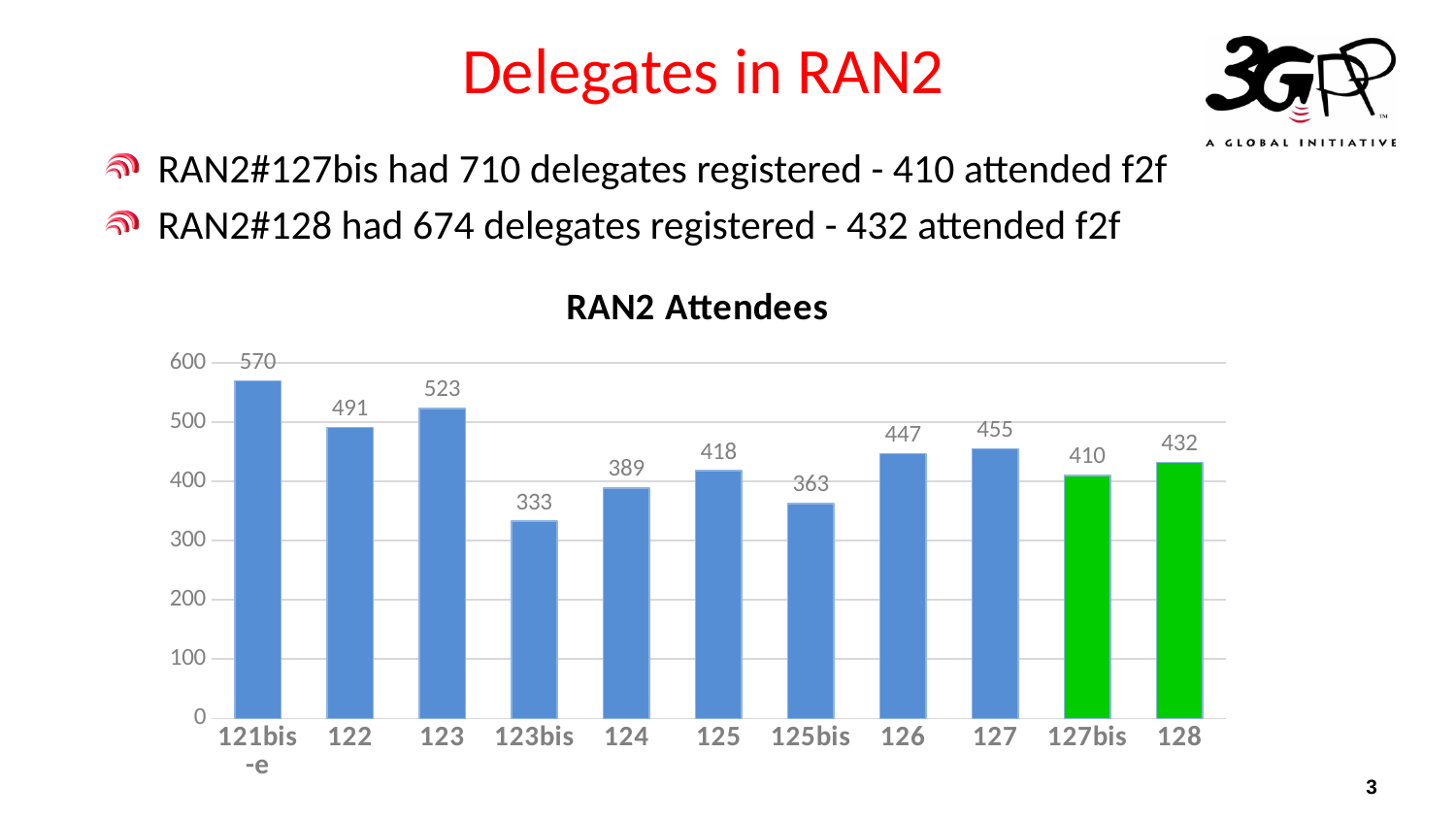

# Delegates in RAN2
RAN2#127bis had 710 delegates registered - 410 attended f2f
RAN2#128 had 674 delegates registered - 432 attended f2f

### Chart: RAN2 Attendees

| Category | Attendees |
|---|---|
| 121bis-e | 570.0 |
| 122 | 491.0 |
| 123 | 523.0 |
| 123bis | 333.0 |
| 124 | 389.0 |
| 125 | 418.0 |
| 125bis | 363.0 |
| 126 | 447.0 |
| 127 | 455.0 |
| 127bis | 410.0 |
| 128 | 432.0 |